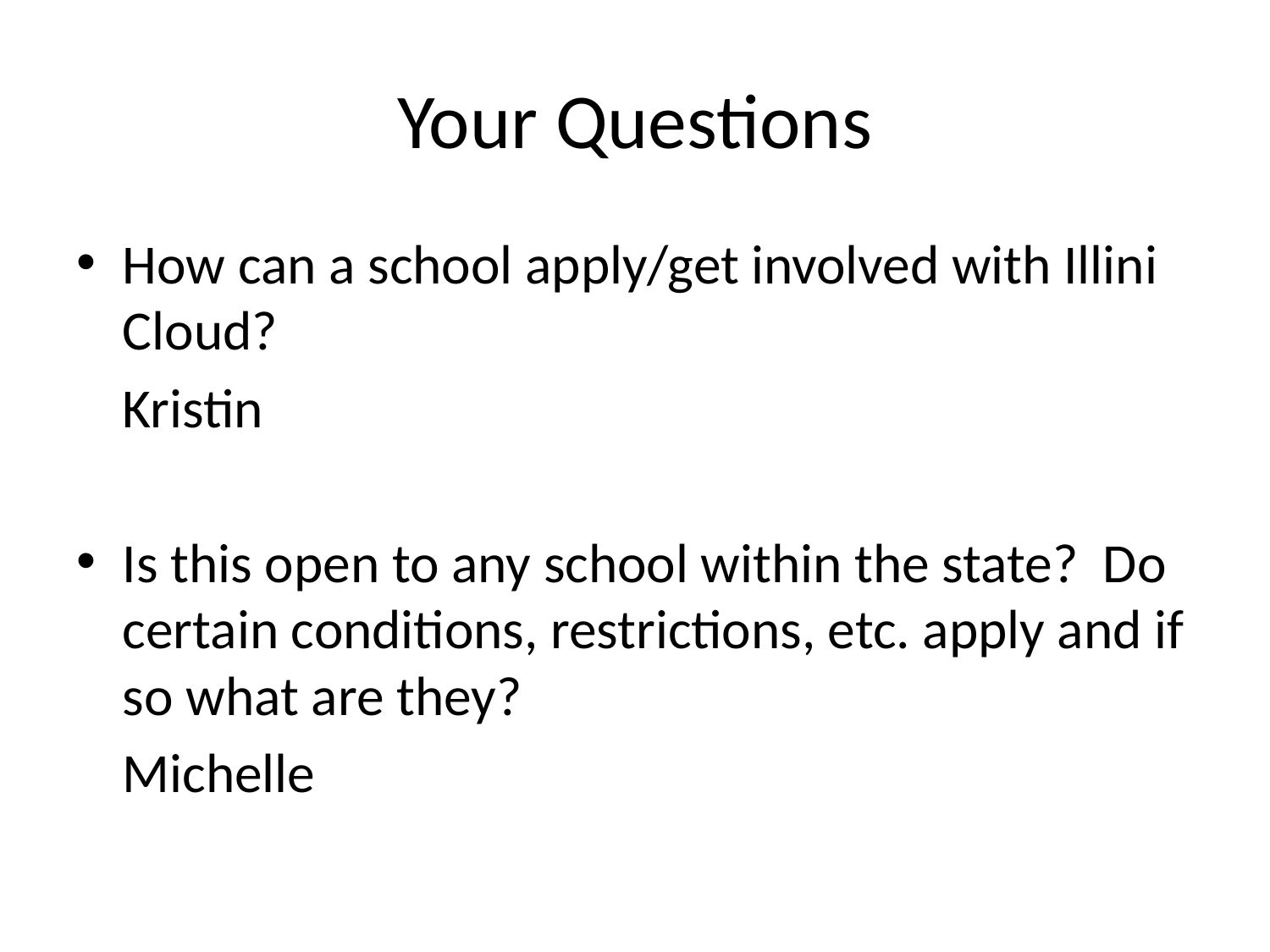

# Your Questions
How can a school apply/get involved with Illini Cloud?
									Kristin

Is this open to any school within the state?  Do certain conditions, restrictions, etc. apply and if so what are they?
									Michelle